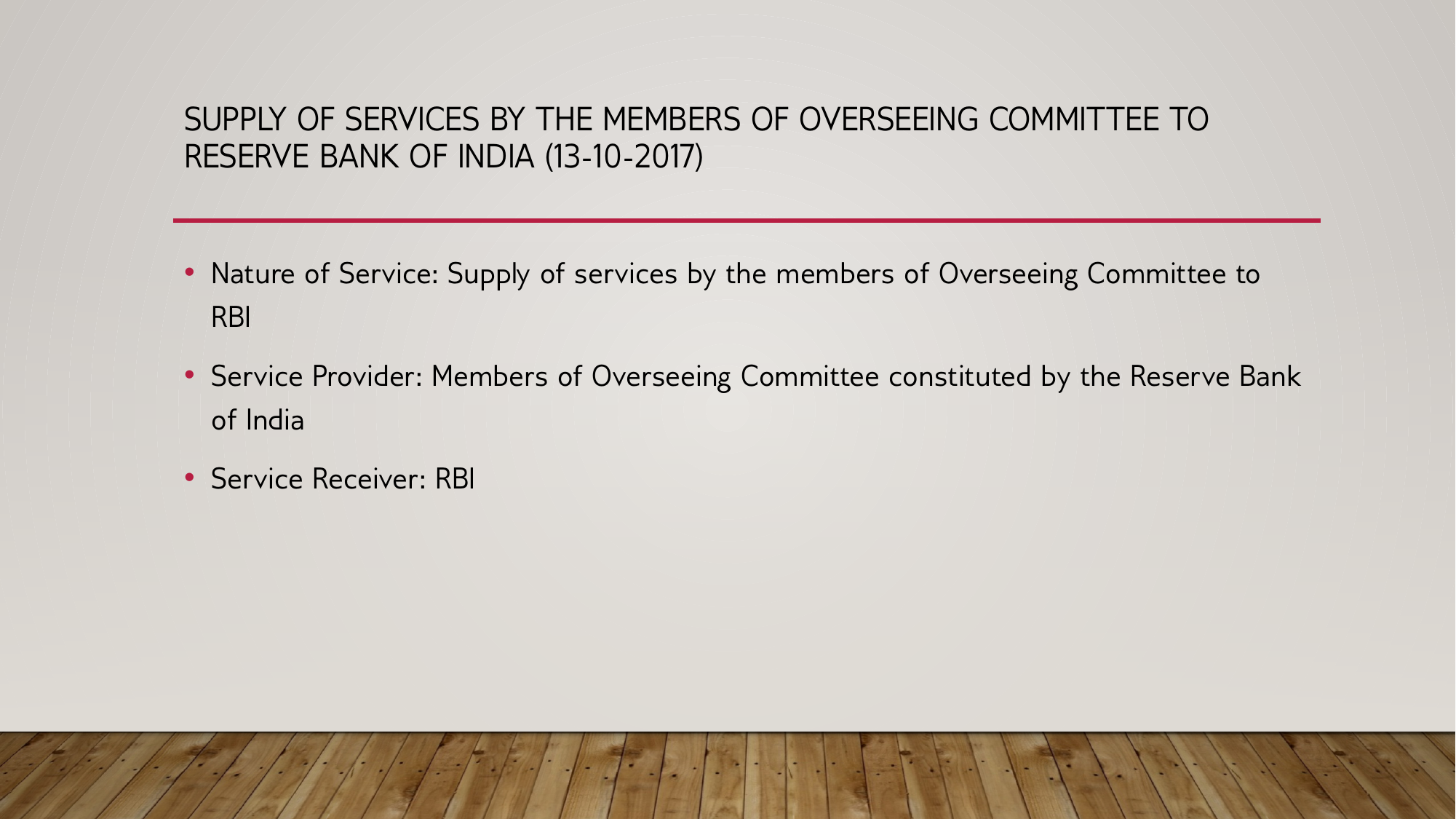

# Supply of services by the members of Overseeing Committee to Reserve Bank of India (13-10-2017)
Nature of Service: Supply of services by the members of Overseeing Committee to RBI
Service Provider: Members of Overseeing Committee constituted by the Reserve Bank of India
Service Receiver: RBI